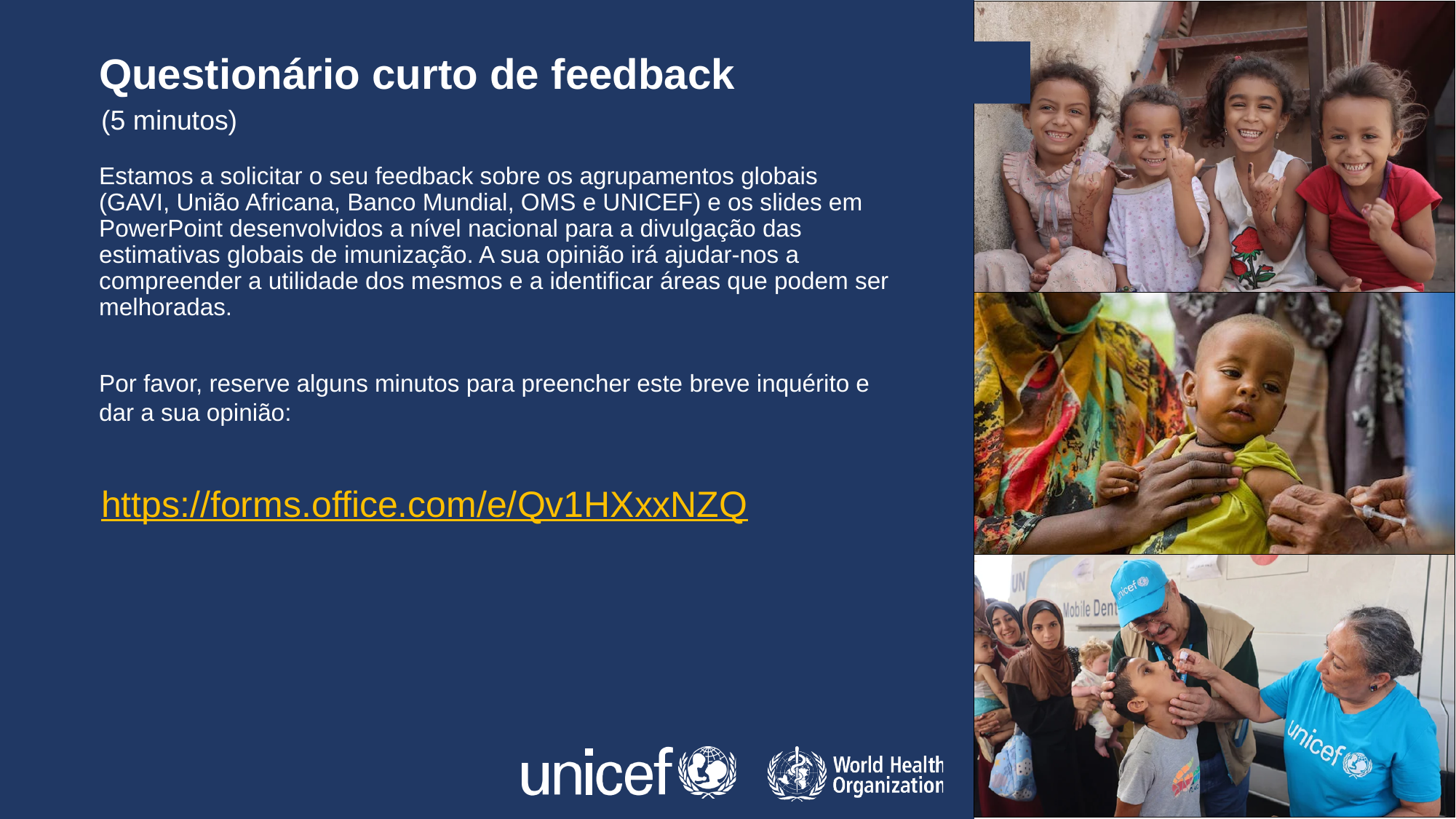

# Questionário curto de feedback
(5 minutos)
Estamos a solicitar o seu feedback sobre os agrupamentos globais (GAVI, União Africana, Banco Mundial, OMS e UNICEF) e os slides em PowerPoint desenvolvidos a nível nacional para a divulgação das estimativas globais de imunização. A sua opinião irá ajudar-nos a compreender a utilidade dos mesmos e a identificar áreas que podem ser melhoradas.

Por favor, reserve alguns minutos para preencher este breve inquérito e dar a sua opinião:
https://forms.office.com/e/Qv1HXxxNZQ